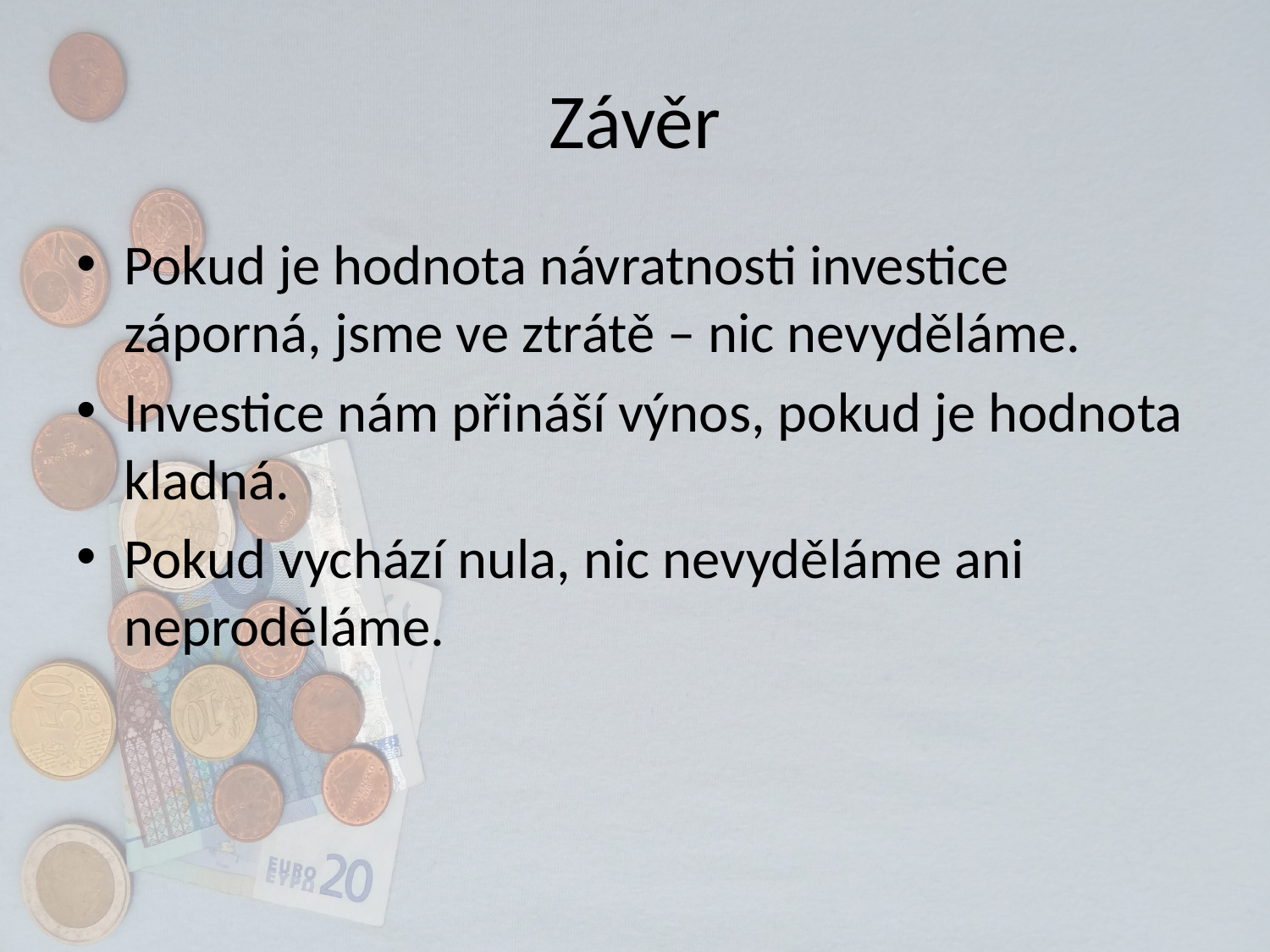

# Závěr
Pokud je hodnota návratnosti investice záporná, jsme ve ztrátě – nic nevyděláme.
Investice nám přináší výnos, pokud je hodnota kladná.
Pokud vychází nula, nic nevyděláme ani neproděláme.